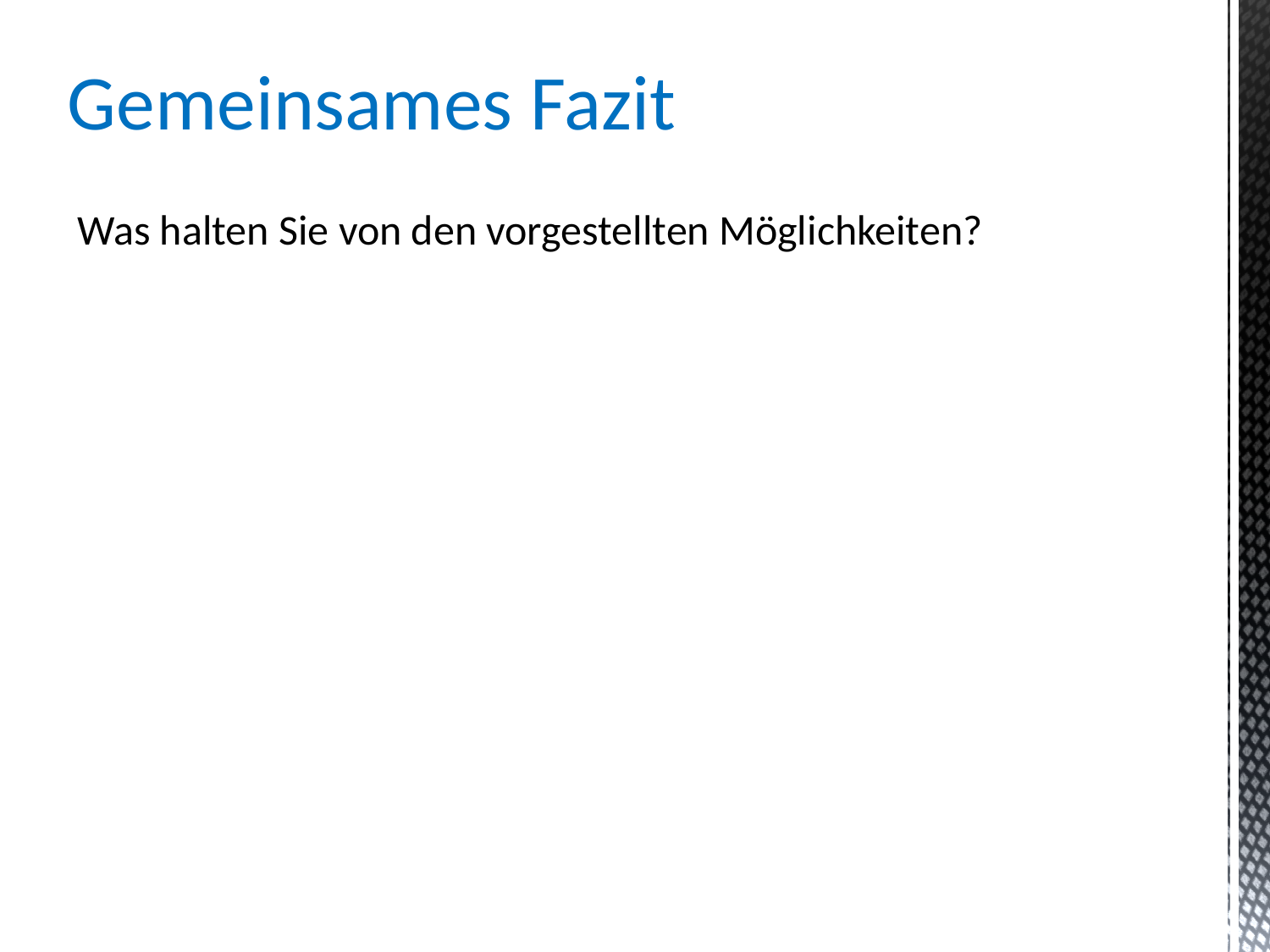

Gemeinsames Fazit
Was halten Sie von den vorgestellten Möglichkeiten?